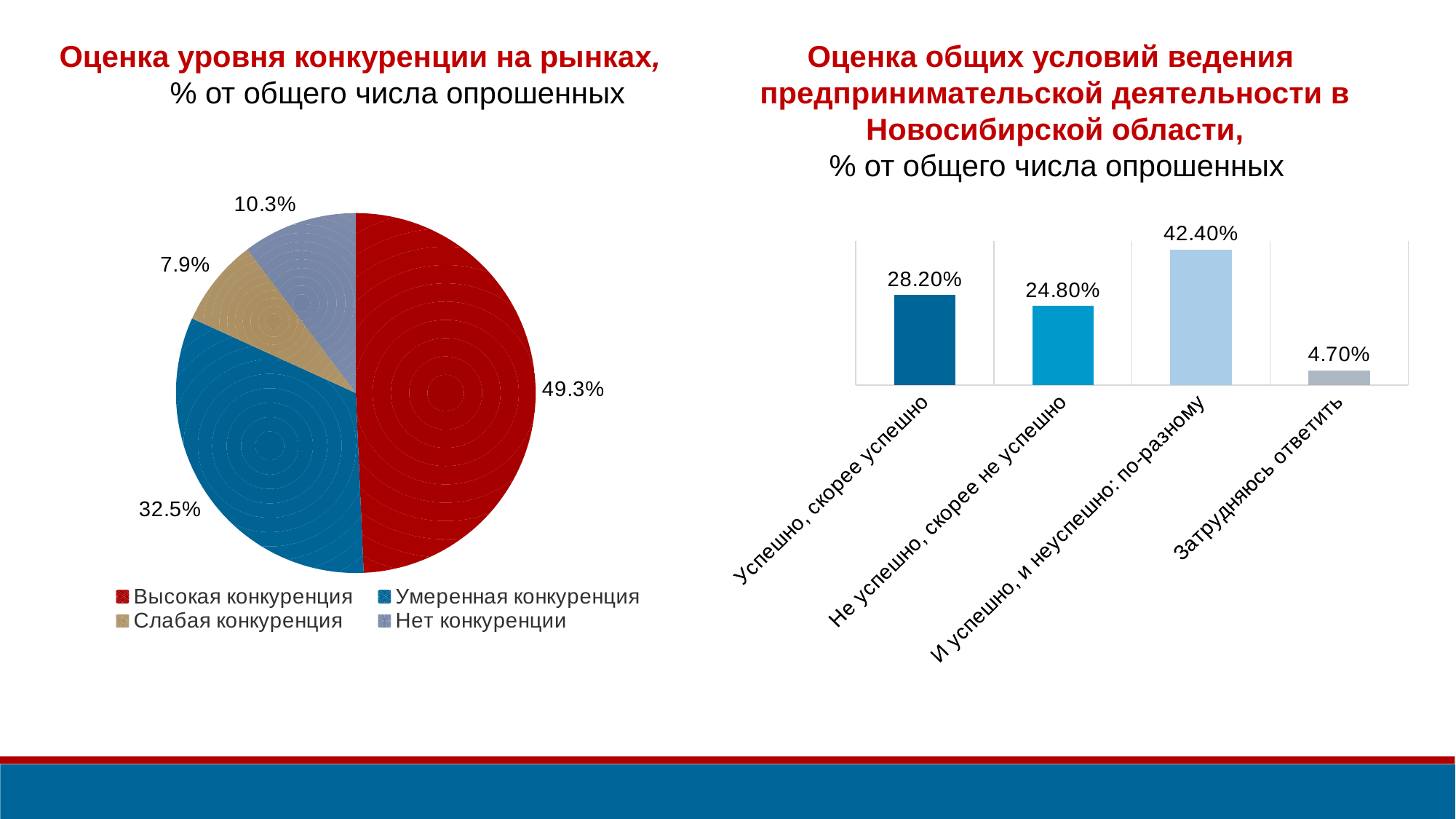

14
Оценка уровня конкуренции на рынках,
        % от общего числа опрошенных
Оценка общих условий ведения  предпринимательской деятельности в Новосибирской области,
 % от общего числа опрошенных

### Chart

| Category | Столбец2 |
|---|---|
| Высокая конкуренция  | 0.4930000000000004 |
| Умеренная конкуренция | 0.32500000000000057 |
| Слабая конкуренция | 0.07900000000000013 |
| Нет конкуренции | 0.10299999999999998 |

### Chart

| Category | Столбец2 |
|---|---|
| Успешно, скорее успешно | 0.2820000000000001 |
| Не успешно, скорее не успешно | 0.24800000000000025 |
| И успешно, и неуспешно: по-разному | 0.4240000000000003 |
| Затрудняюсь ответить | 0.047000000000000014 |